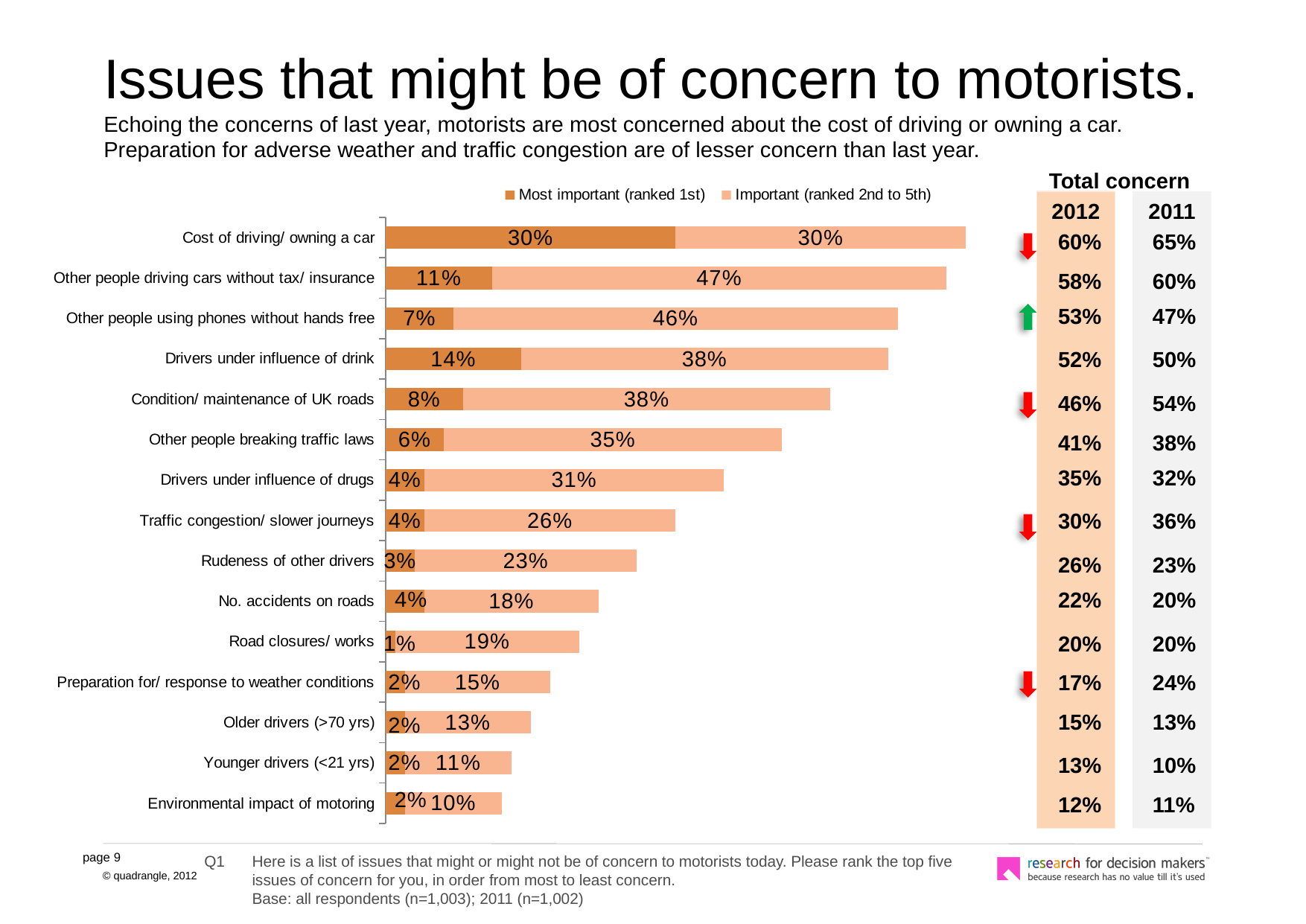

# Issues that might be of concern to motorists. Echoing the concerns of last year, motorists are most concerned about the cost of driving or owning a car. Preparation for adverse weather and traffic congestion are of lesser concern than last year.

### Chart

| Category | Most important (ranked 1st) | Important (ranked 2nd to 5th) |
|---|---|---|
| Cost of driving/ owning a car | 0.3000000000000003 | 0.3000000000000003 |
| Other people driving cars without tax/ insurance | 0.11 | 0.4700000000000001 |
| Other people using phones without hands free | 0.07000000000000002 | 0.46 |
| Drivers under influence of drink | 0.14 | 0.3800000000000016 |
| Condition/ maintenance of UK roads | 0.08000000000000004 | 0.3800000000000016 |
| Other people breaking traffic laws | 0.06000000000000003 | 0.3500000000000003 |
| Drivers under influence of drugs | 0.04000000000000002 | 0.31000000000000144 |
| Traffic congestion/ slower journeys | 0.04000000000000002 | 0.26 |
| Rudeness of other drivers | 0.030000000000000002 | 0.23 |
| No. accidents on roads | 0.04000000000000002 | 0.18000000000000024 |
| Road closures/ works | 0.010000000000000005 | 0.19 |
| Preparation for/ response to weather conditions | 0.02000000000000001 | 0.15000000000000024 |
| Older drivers (>70 yrs) | 0.02000000000000001 | 0.13 |
| Younger drivers (<21 yrs) | 0.02000000000000001 | 0.11 |
| Environmental impact of motoring | 0.02000000000000001 | 0.1 |
Total concern
2012
2011
2012

2011

60%
65%

58%
60%
53%
47%

52%
50%
46%
54%

41%
38%
35%
32%
30%
36%

26%
23%
22%
20%
20%
20%
17%
24%

15%
13%
13%
10%
12%
11%
Q1	Here is a list of issues that might or might not be of concern to motorists today. Please rank the top five issues of concern for you, in order from most to least concern.
	Base: all respondents (n=1,003); 2011 (n=1,002)